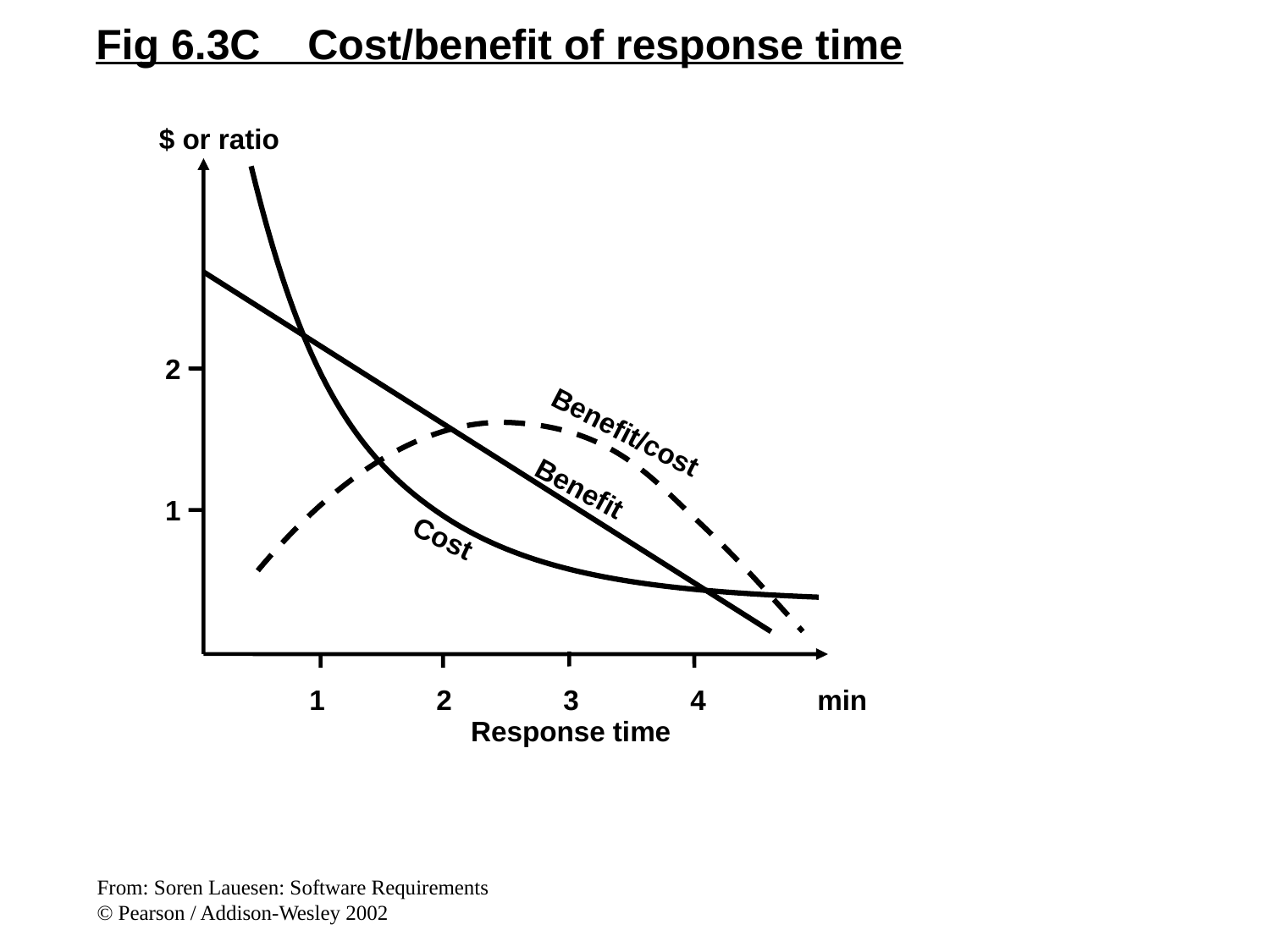

Fig 6.3C    Cost/benefit of response time
$ or ratio

2

Benefit/cost

Benefit
1

Cost

1	2	3	4	min
Response time
From: Soren Lauesen: Software Requirements
© Pearson / Addison-Wesley 2002